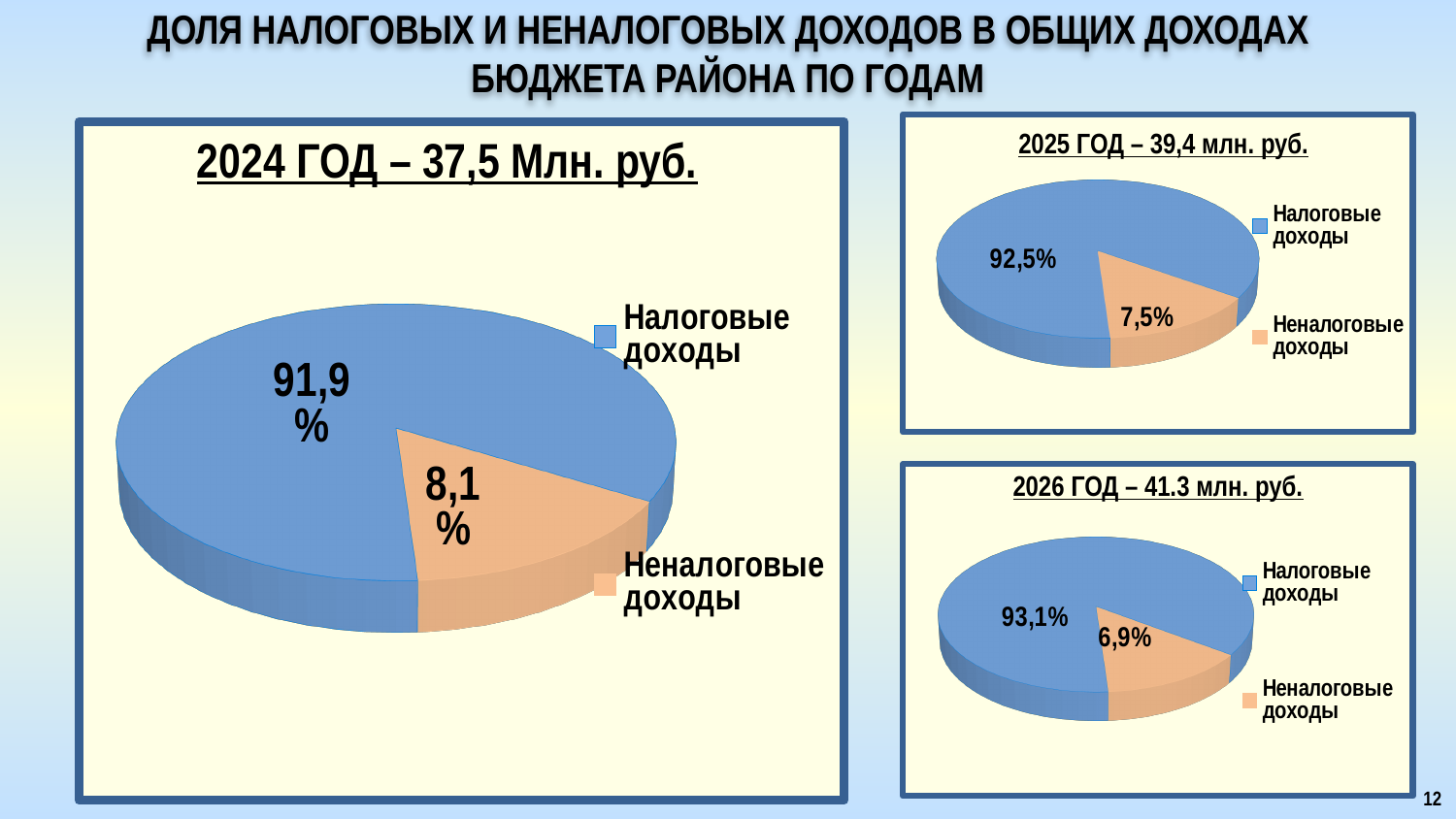

# ДОЛЯ налоговых и НЕНАЛОГОВЫХ ДОХОДОВ В ОБЩИХ ДОХОДАХ БЮДЖЕТА РАЙОНА ПО ГОДАМ

[unsupported chart]

2025 ГОД – 39,4 млн. руб.

[unsupported chart]

2024 ГОД – 37,5 Млн. руб.

[unsupported chart]

2026 ГОД – 41.3 млн. руб.
12